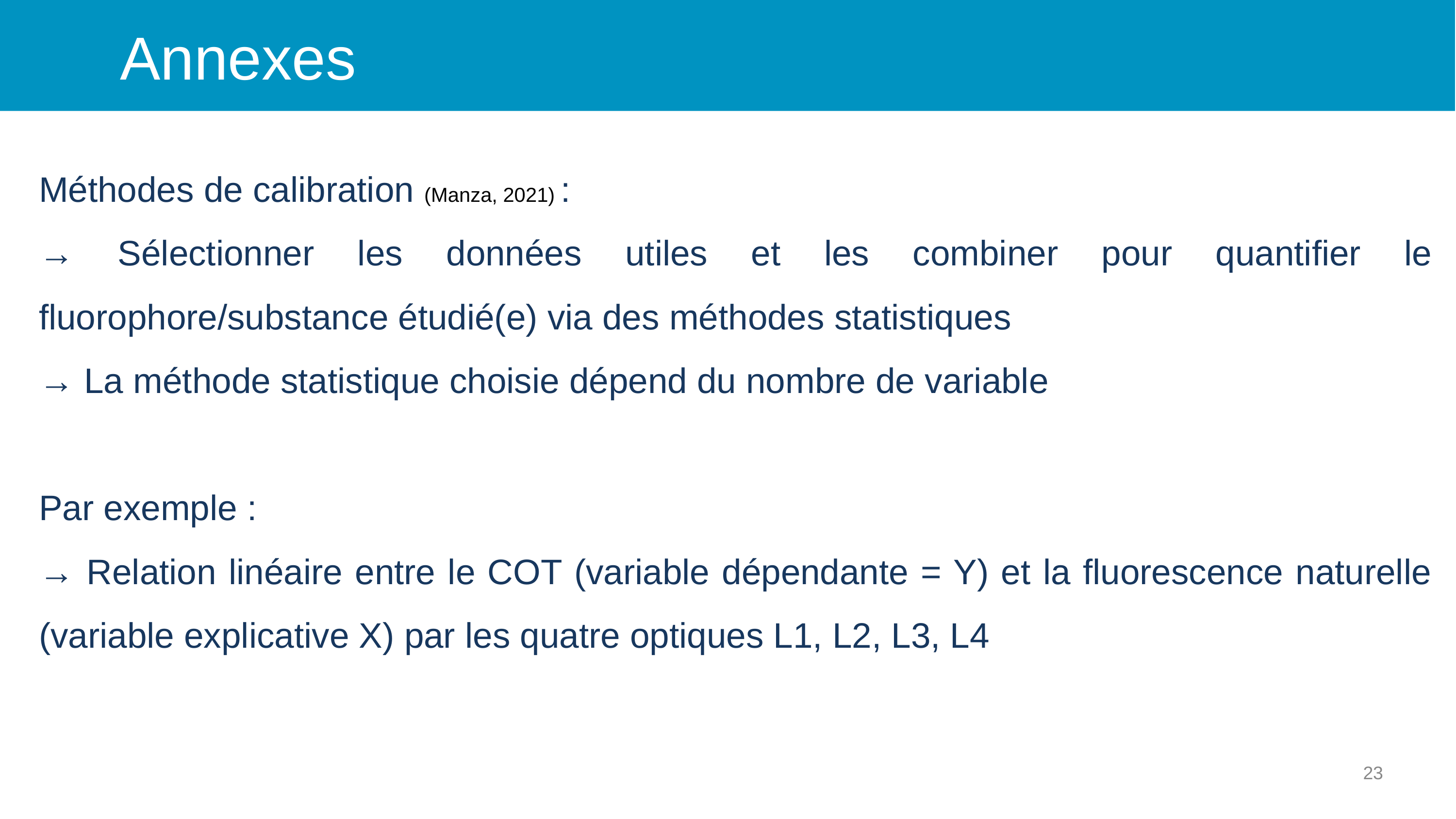

# Annexes
Méthodes de calibration (Manza, 2021) :
→ Sélectionner les données utiles et les combiner pour quantifier le fluorophore/substance étudié(e) via des méthodes statistiques
→ La méthode statistique choisie dépend du nombre de variable

Par exemple :
→ Relation linéaire entre le COT (variable dépendante = Y) et la fluorescence naturelle (variable explicative X) par les quatre optiques L1, L2, L3, L4
23